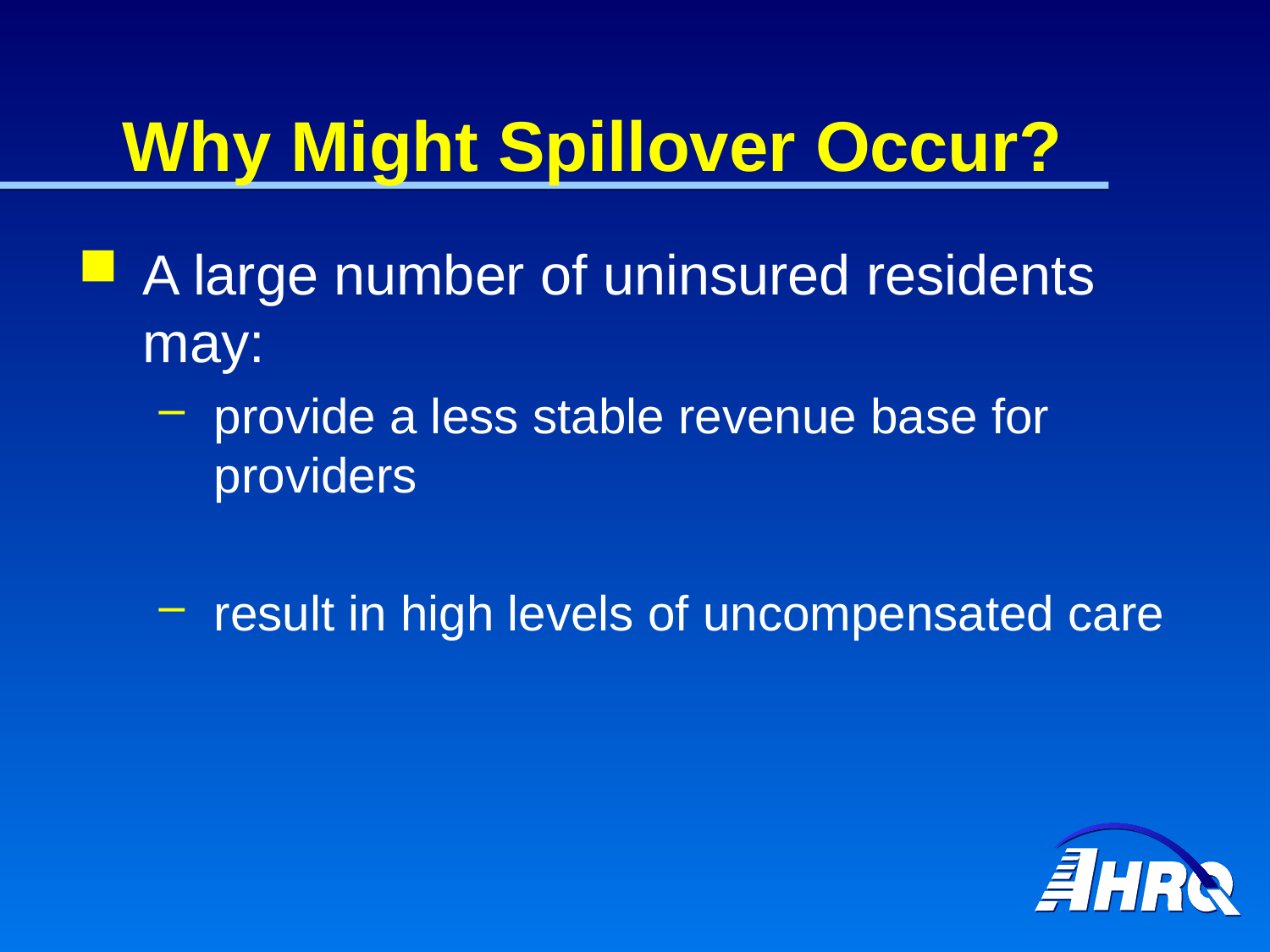

# Why Might Spillover Occur?
A large number of uninsured residents may:
provide a less stable revenue base for providers

result in high levels of uncompensated care